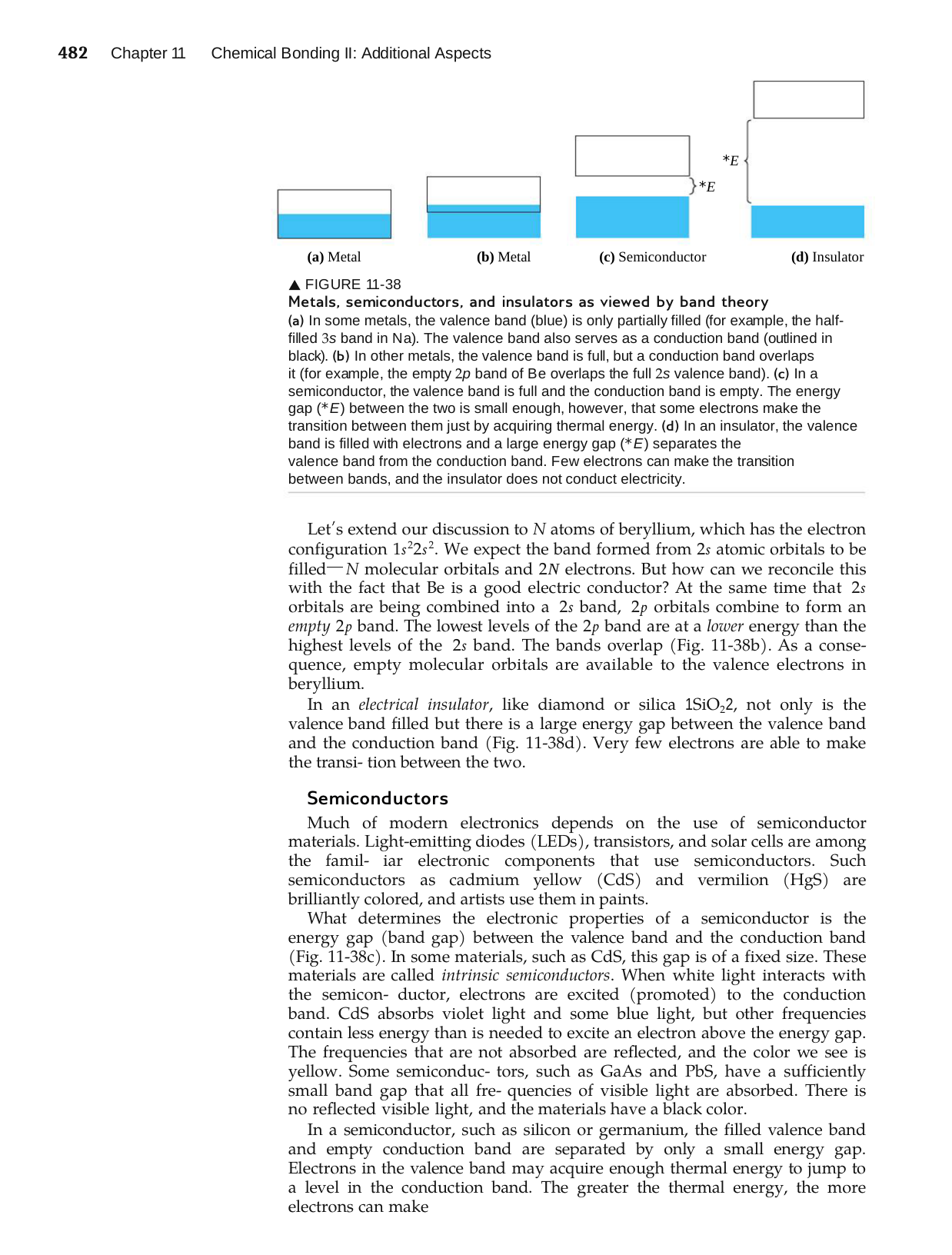

482	Chapter 11
Chemical Bonding II: Additional Aspects
*E
*E
(a) Metal	(b) Metal	(c) Semiconductor	(d) Insulator
 FIGURE 11-38
Metals, semiconductors, and insulators as viewed by band theory
(a) In some metals, the valence band (blue) is only partially filled (for example, the half- filled 3s band in Na). The valence band also serves as a conduction band (outlined in black). (b) In other metals, the valence band is full, but a conduction band overlaps
it (for example, the empty 2p band of Be overlaps the full 2s valence band). (c) In a semiconductor, the valence band is full and the conduction band is empty. The energy gap (*E) between the two is small enough, however, that some electrons make the transition between them just by acquiring thermal energy. (d) In an insulator, the valence band is filled with electrons and a large energy gap (*E) separates the
valence band from the conduction band. Few electrons can make the transition between bands, and the insulator does not conduct electricity.

Let s extend our discussion to N atoms of beryllium, which has the electron configuration 1s22s2. We expect the band formed from 2s atomic orbitals to be filled    N molecular orbitals and 2N electrons. But how can we reconcile this with the fact that Be is a good electric conductor? At the same time that  2s orbitals are being combined into a  2s band,  2p orbitals combine to form an empty 2p band. The lowest levels of the 2p band are at a lower energy than the highest levels of the  2s band. The bands overlap (Fig. 11-38b). As a conse- quence, empty molecular orbitals are available to the valence electrons in beryllium.
In an electrical insulator, like diamond or silica 1SiO22, not only is the valence band filled but there is a large energy gap between the valence band and the conduction band (Fig. 11-38d). Very few electrons are able to make the transi- tion between the two.
Semiconductors
Much of modern electronics depends on the use of semiconductor materials. Light-emitting diodes (LEDs), transistors, and solar cells are among the famil- iar electronic components that use semiconductors. Such semiconductors as cadmium yellow (CdS) and vermilion (HgS) are brilliantly colored, and artists use them in paints.
What determines the electronic properties of a semiconductor is the energy gap (band gap) between the valence band and the conduction band (Fig. 11-38c). In some materials, such as CdS, this gap is of a fixed size. These materials are called intrinsic semiconductors. When white light interacts with the semicon- ductor, electrons are excited (promoted) to the conduction band. CdS absorbs violet light and some blue light, but other frequencies contain less energy than is needed to excite an electron above the energy gap. The frequencies that are not absorbed are reflected, and the color we see is yellow. Some semiconduc- tors, such as GaAs and PbS, have a sufficiently small band gap that all fre- quencies of visible light are absorbed. There is no reflected visible light, and the materials have a black color.
In a semiconductor, such as silicon or germanium, the filled valence band and empty conduction band are separated by only a small energy gap. Electrons in the valence band may acquire enough thermal energy to jump to a level in the conduction band. The greater the thermal energy, the more electrons can make